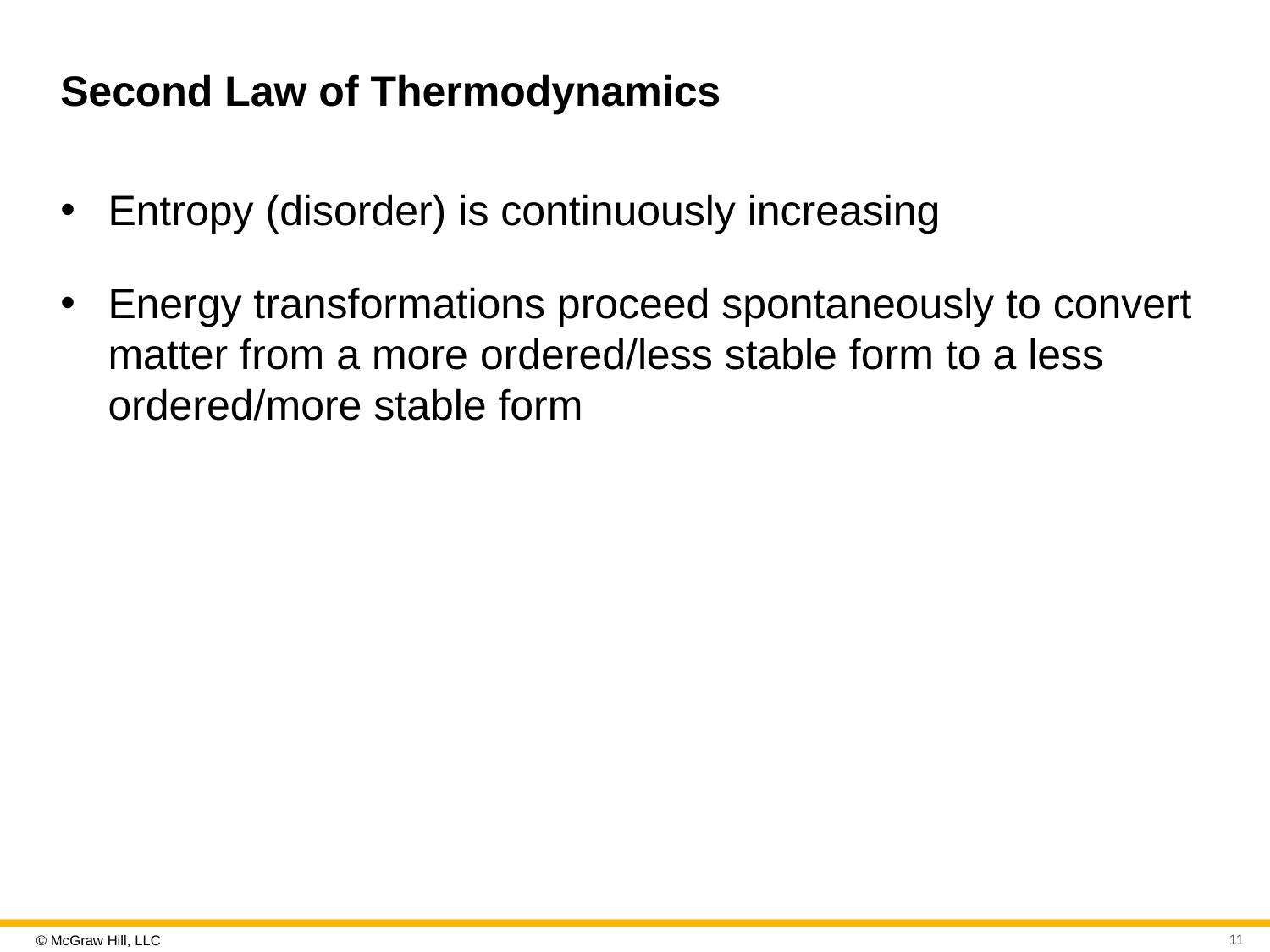

# Second Law of Thermodynamics
Entropy (disorder) is continuously increasing
Energy transformations proceed spontaneously to convert matter from a more ordered/less stable form to a less ordered/more stable form
11